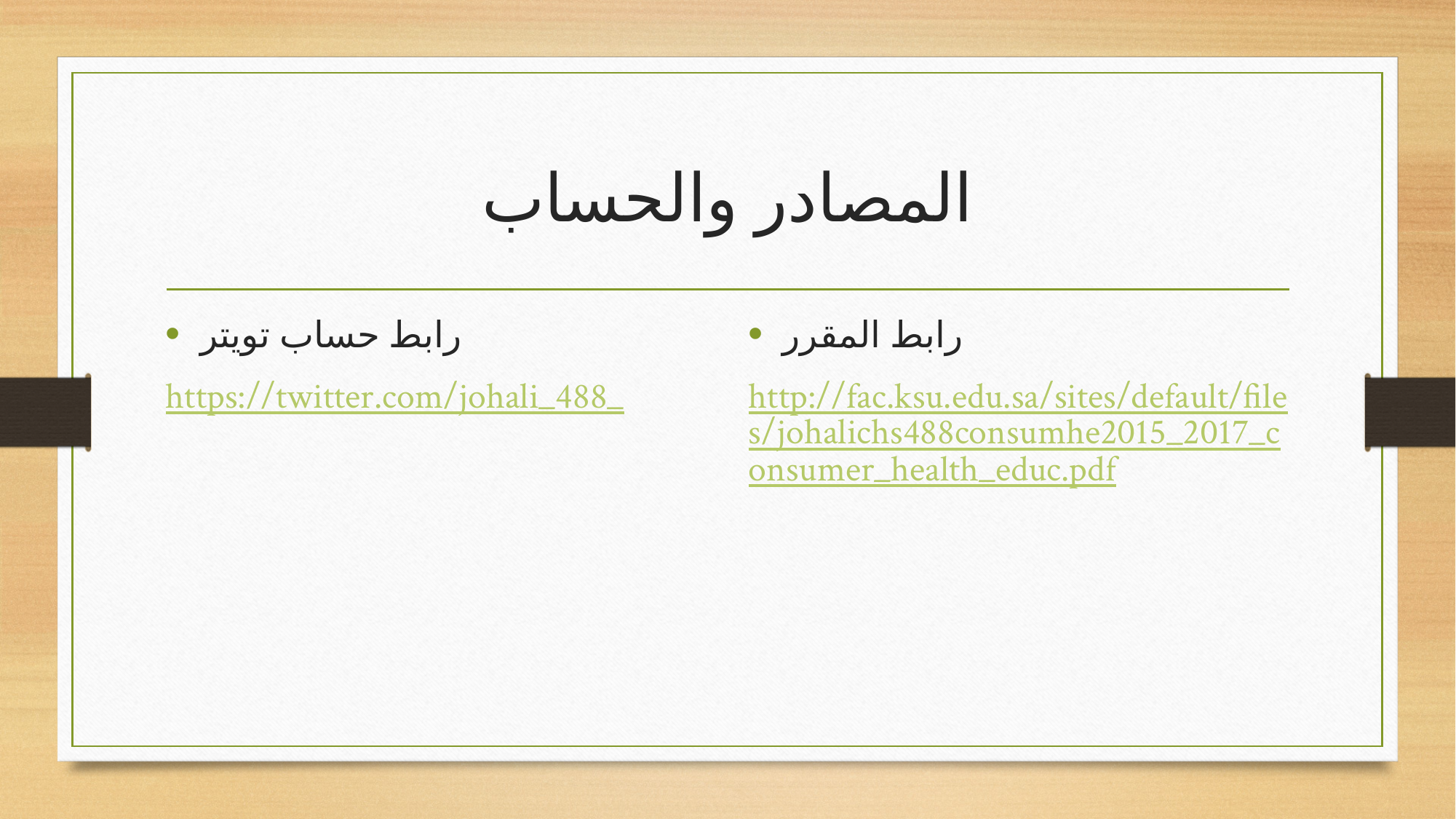

# المصادر والحساب
رابط حساب تويتر
https://twitter.com/johali_488_
رابط المقرر
http://fac.ksu.edu.sa/sites/default/files/johalichs488consumhe2015_2017_consumer_health_educ.pdf